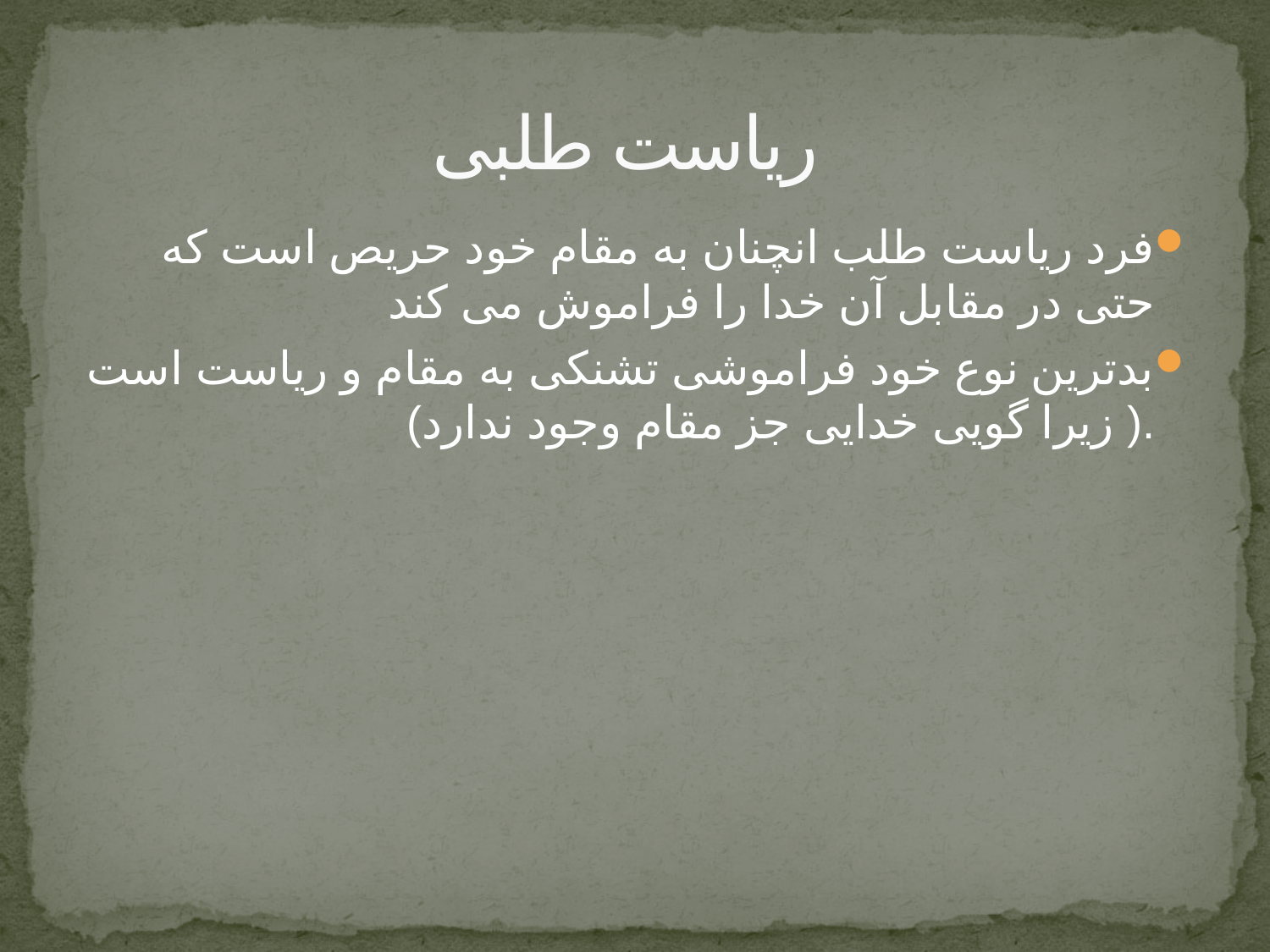

# ریاست طلبی
فرد ریاست طلب انچنان به مقام خود حریص است که حتی در مقابل آن خدا را فراموش می کند
بدترین نوع خود فراموشی تشنکی به مقام و ریاست است .( زیرا گویی خدایی جز مقام وجود ندارد)